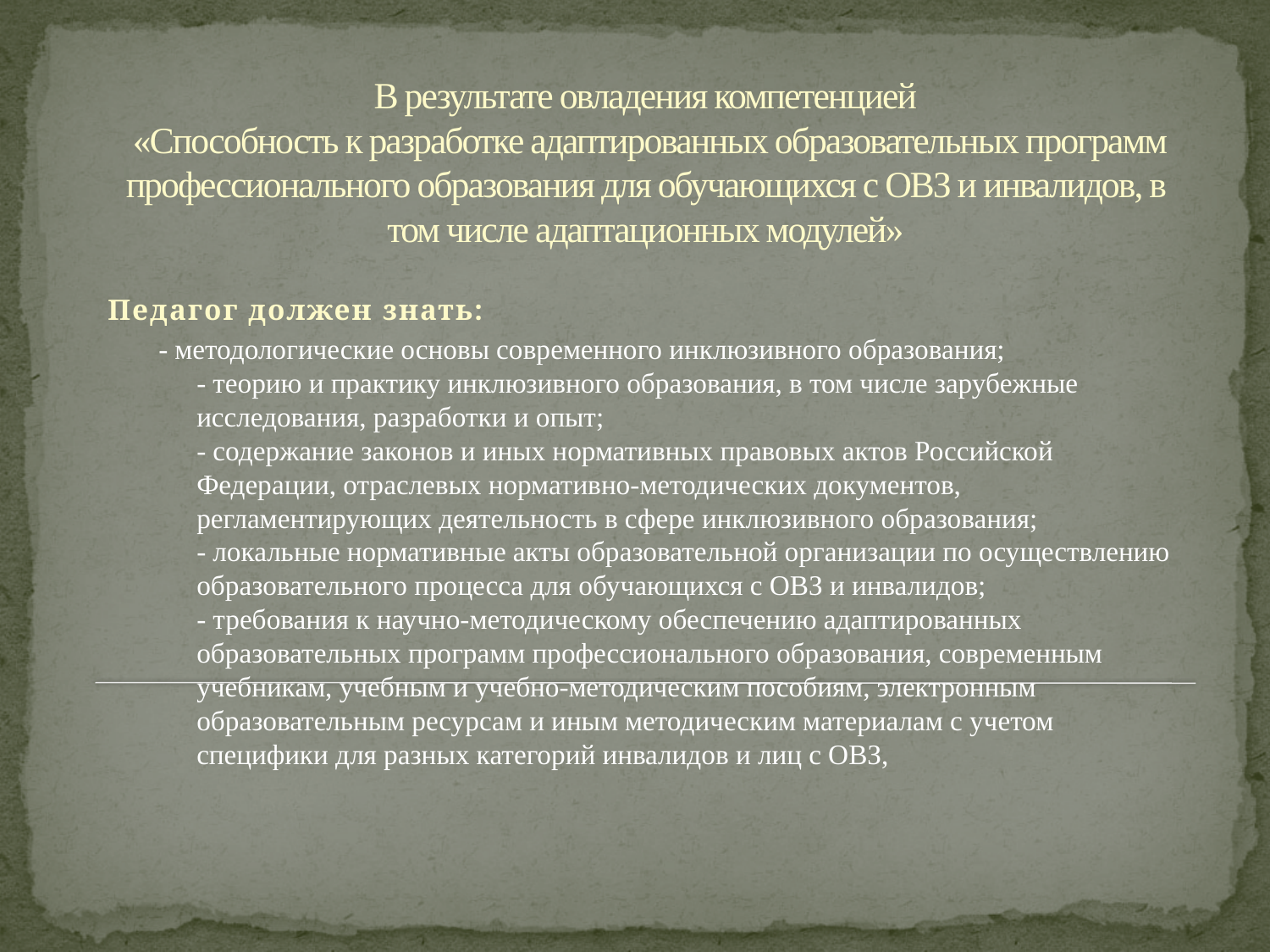

# В результате овладения компетенцией «Способность к разработке адаптированных образовательных программ профессионального образования для обучающихся с ОВЗ и инвалидов, в том числе адаптационных модулей»
Педагог должен знать:
- методологические основы современного инклюзивного образования;
- теорию и практику инклюзивного образования, в том числе зарубежные исследования, разработки и опыт;
- содержание законов и иных нормативных правовых актов Российской Федерации, отраслевых нормативно-методических документов, регламентирующих деятельность в сфере инклюзивного образования;
- локальные нормативные акты образовательной организации по осуществлению образовательного процесса для обучающихся с ОВЗ и инвалидов;
- требования к научно-методическому обеспечению адаптированных образовательных программ профессионального образования, современным учебникам, учебным и учебно-методическим пособиям, электронным образовательным ресурсам и иным методическим материалам с учетом специфики для разных категорий инвалидов и лиц с ОВЗ,